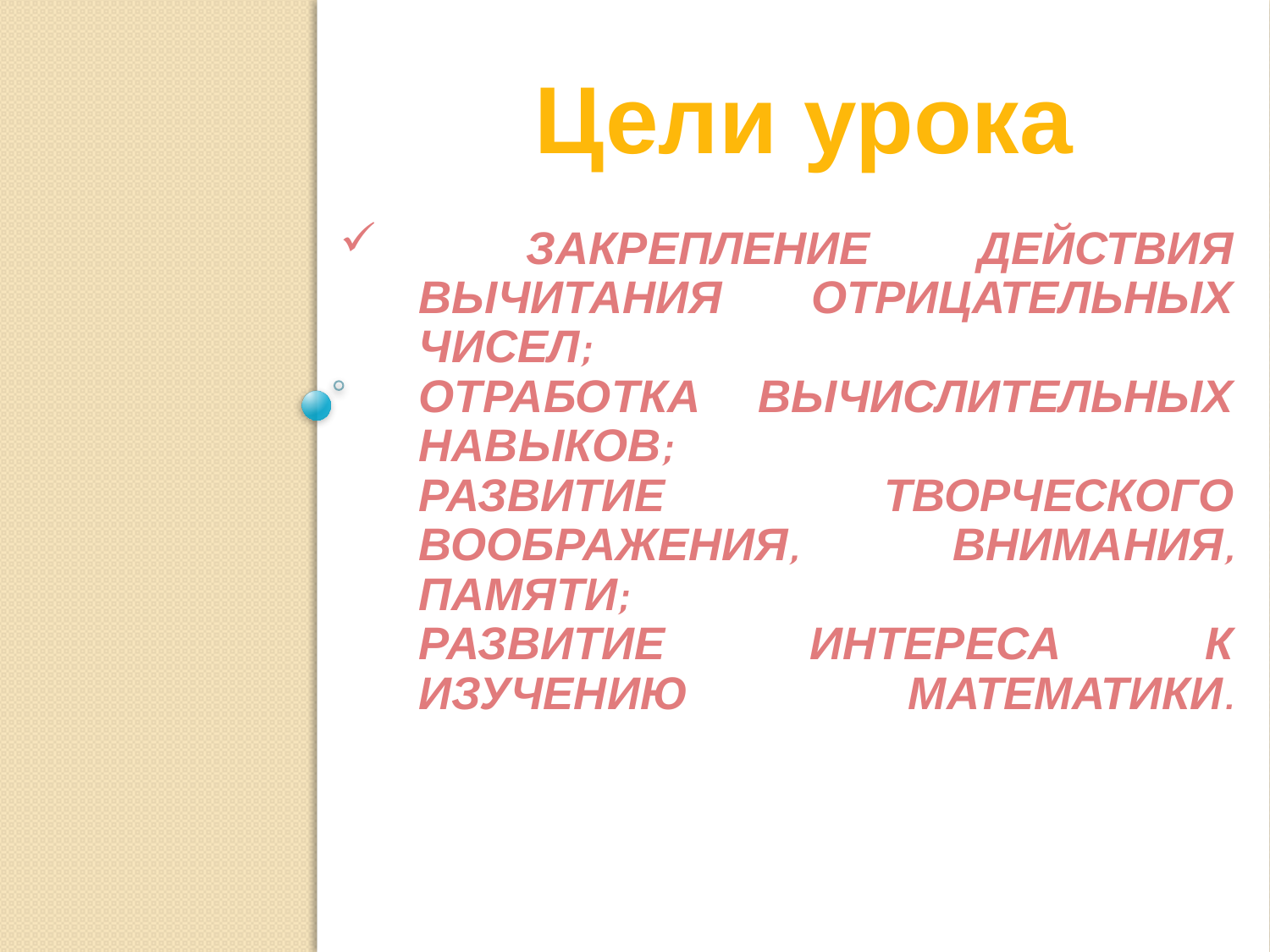

Цели урока
# закрепление действия вычитания  отрицательных чисел; отработка вычислительных навыков; развитие творческого воображения, внимания, памяти; развитие интереса к изучению математики.